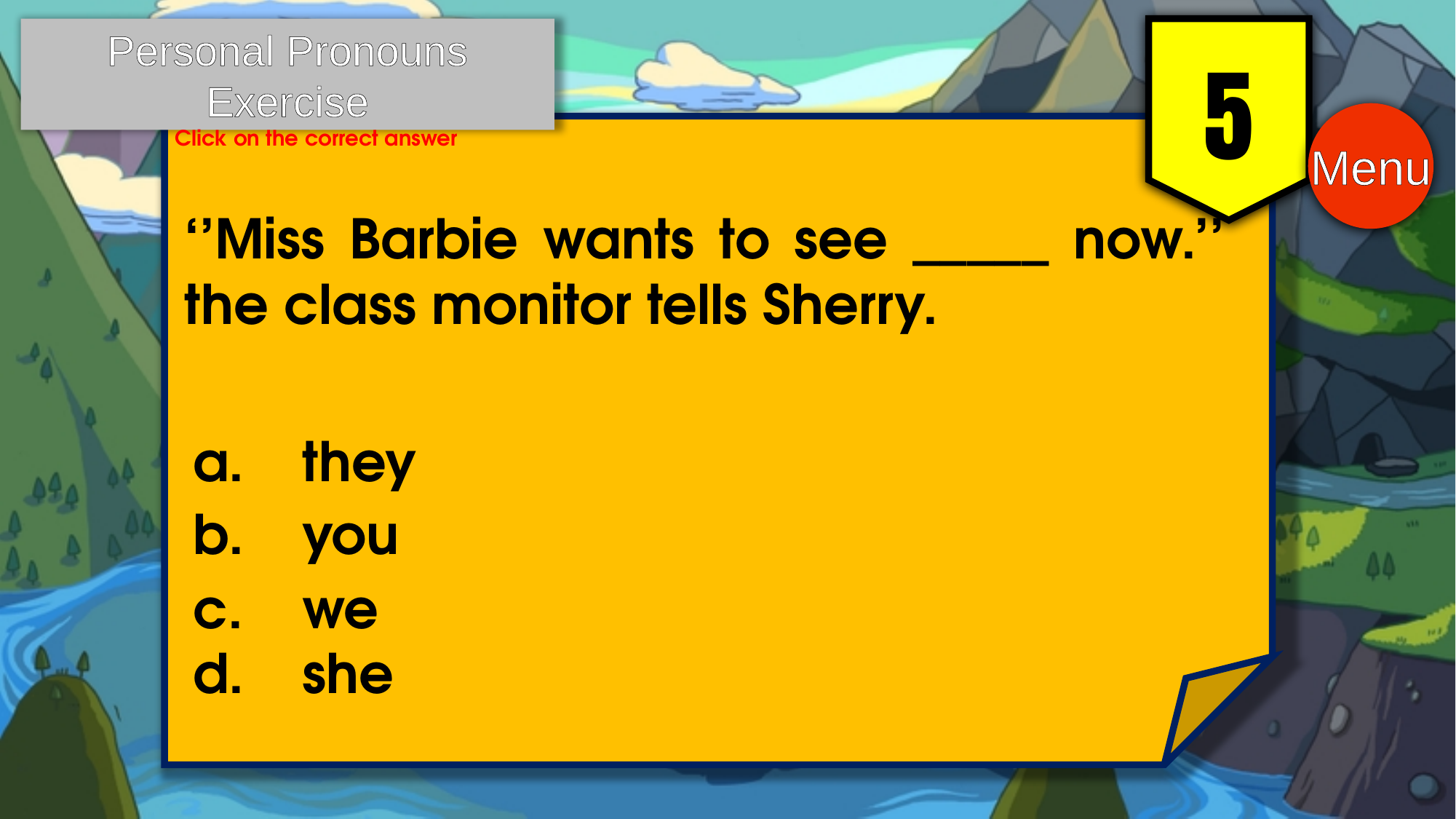

Personal Pronouns Exercise

5

Click on the correct answer
Menu
‘’Miss Barbie wants to see _____ now.’’ the class monitor tells Sherry.

a.	they
b.	you
c.	we
d.	she